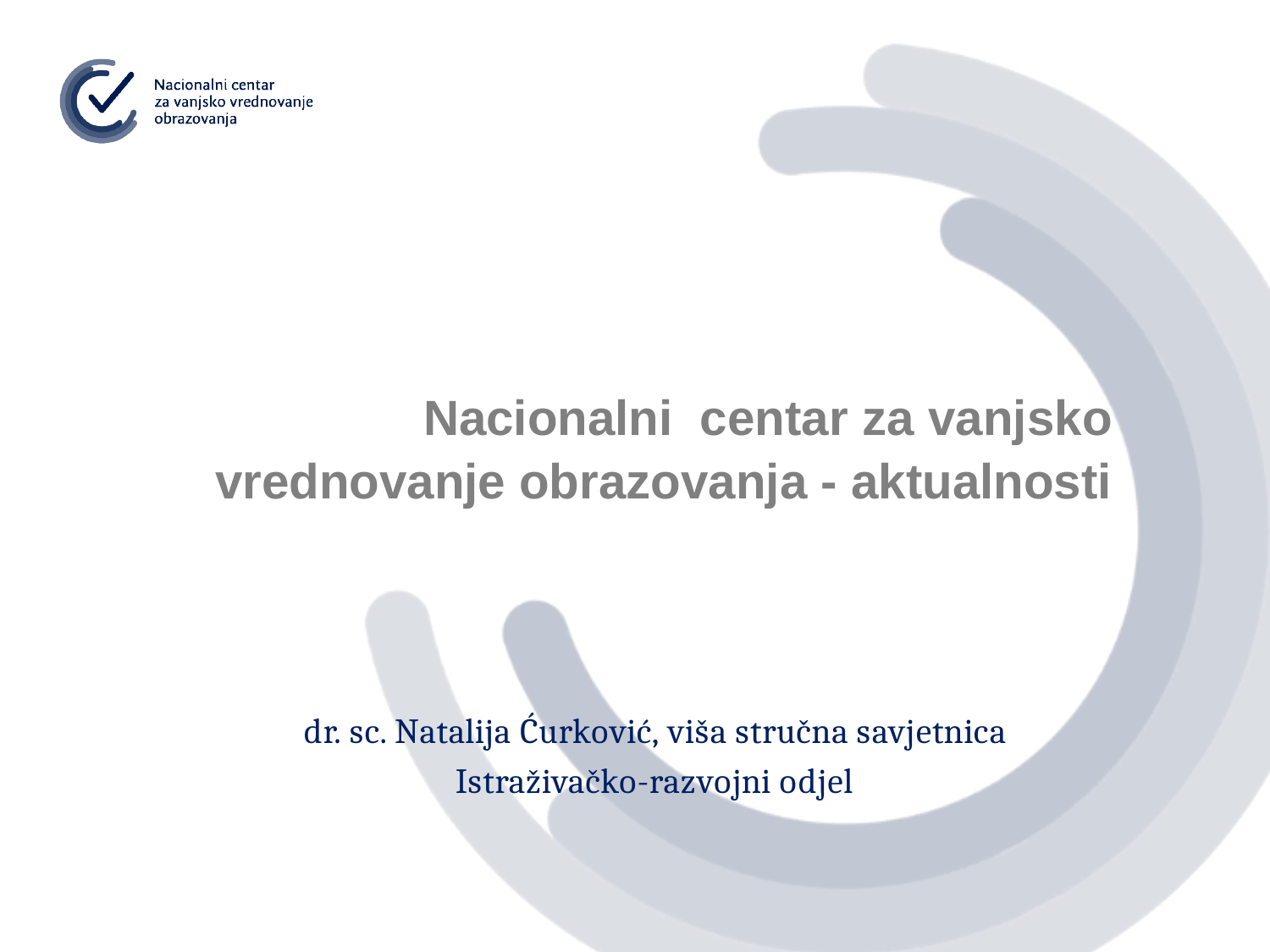

Nacionalni  centar za vanjsko vrednovanje obrazovanja - aktualnosti

dr. sc. Natalija Ćurković, viša stručna savjetnica
Istraživačko-razvojni odjel